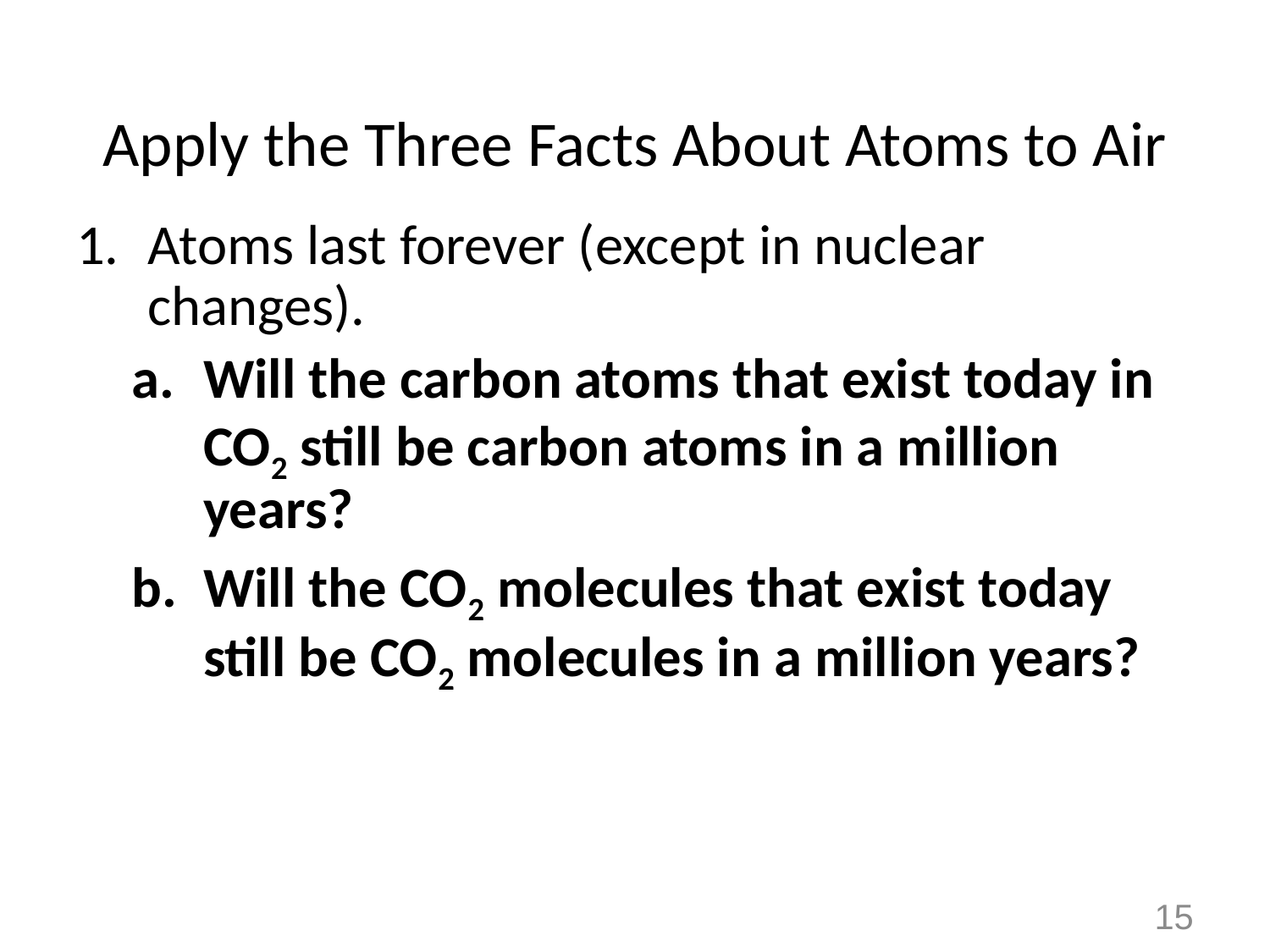

# Apply the Three Facts About Atoms to Air
Atoms last forever (except in nuclear changes).
Will the carbon atoms that exist today in CO2 still be carbon atoms in a million years?
Will the CO2 molecules that exist today still be CO2 molecules in a million years?
15